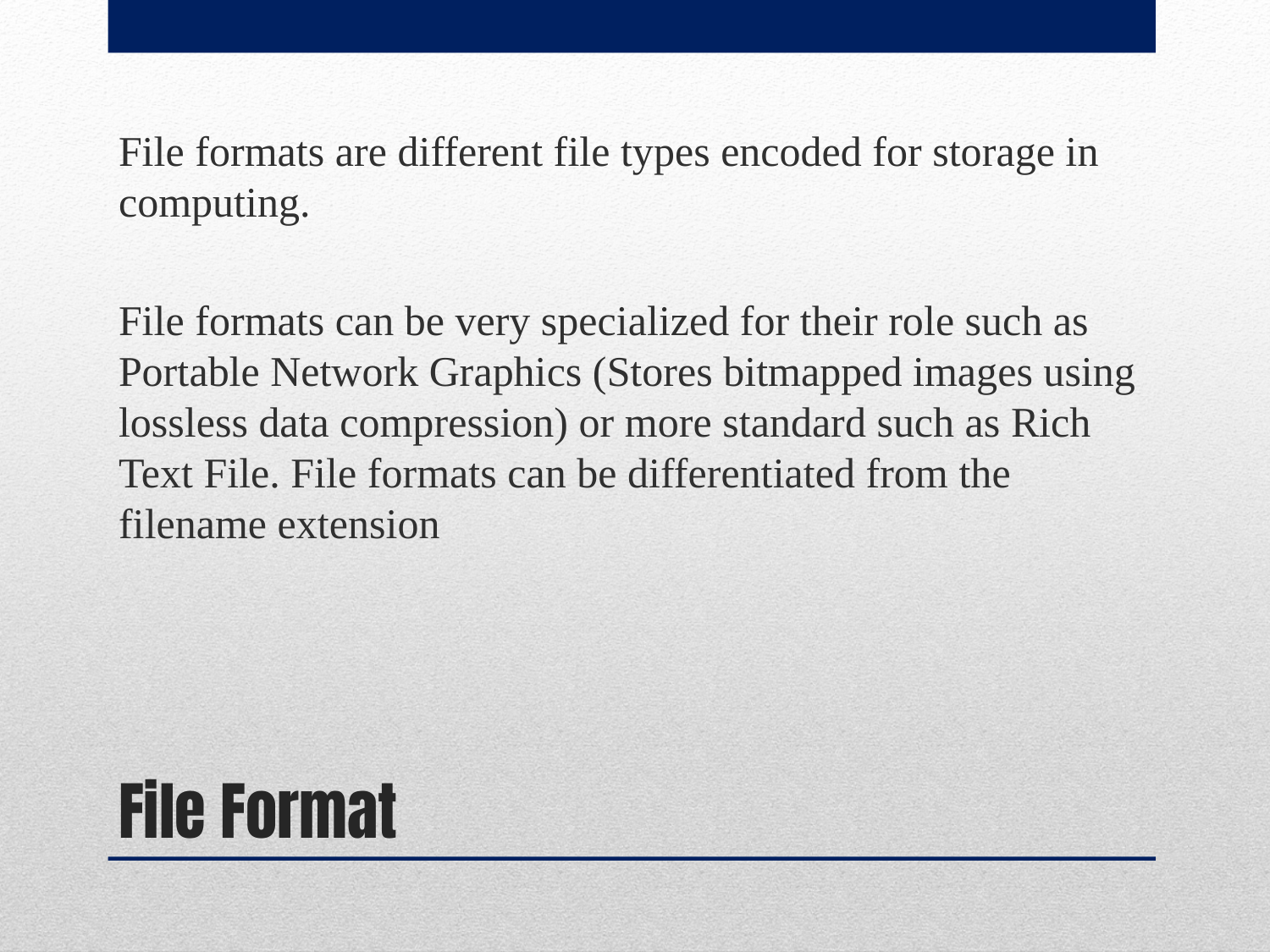

File formats are different file types encoded for storage in computing.

File formats can be very specialized for their role such as Portable Network Graphics (Stores bitmapped images using lossless data compression) or more standard such as Rich Text File. File formats can be differentiated from the filename extension

# File Format